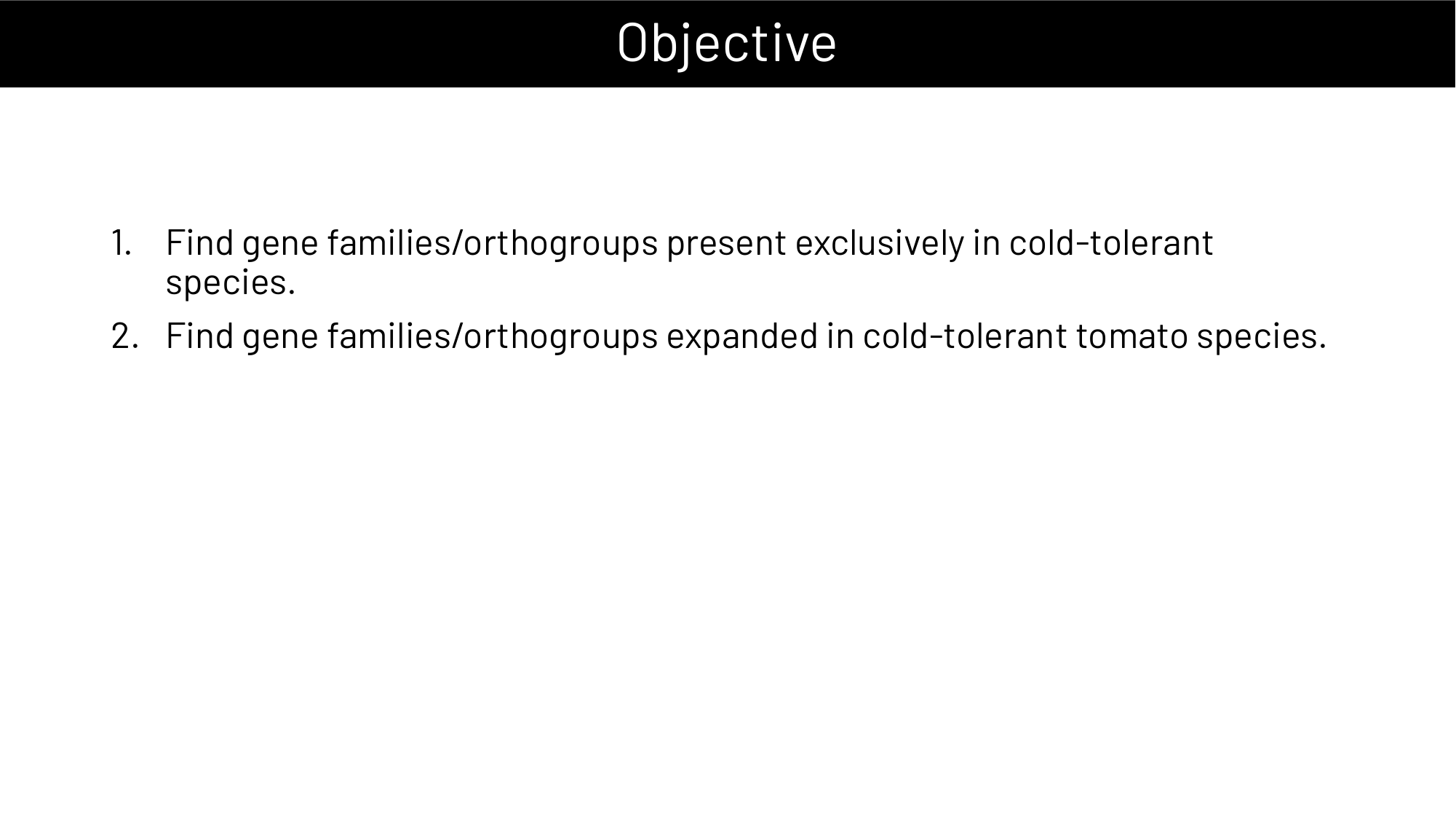

# Objective
Find gene families/orthogroups present exclusively in cold-tolerant species.
Find gene families/orthogroups expanded in cold-tolerant tomato species.